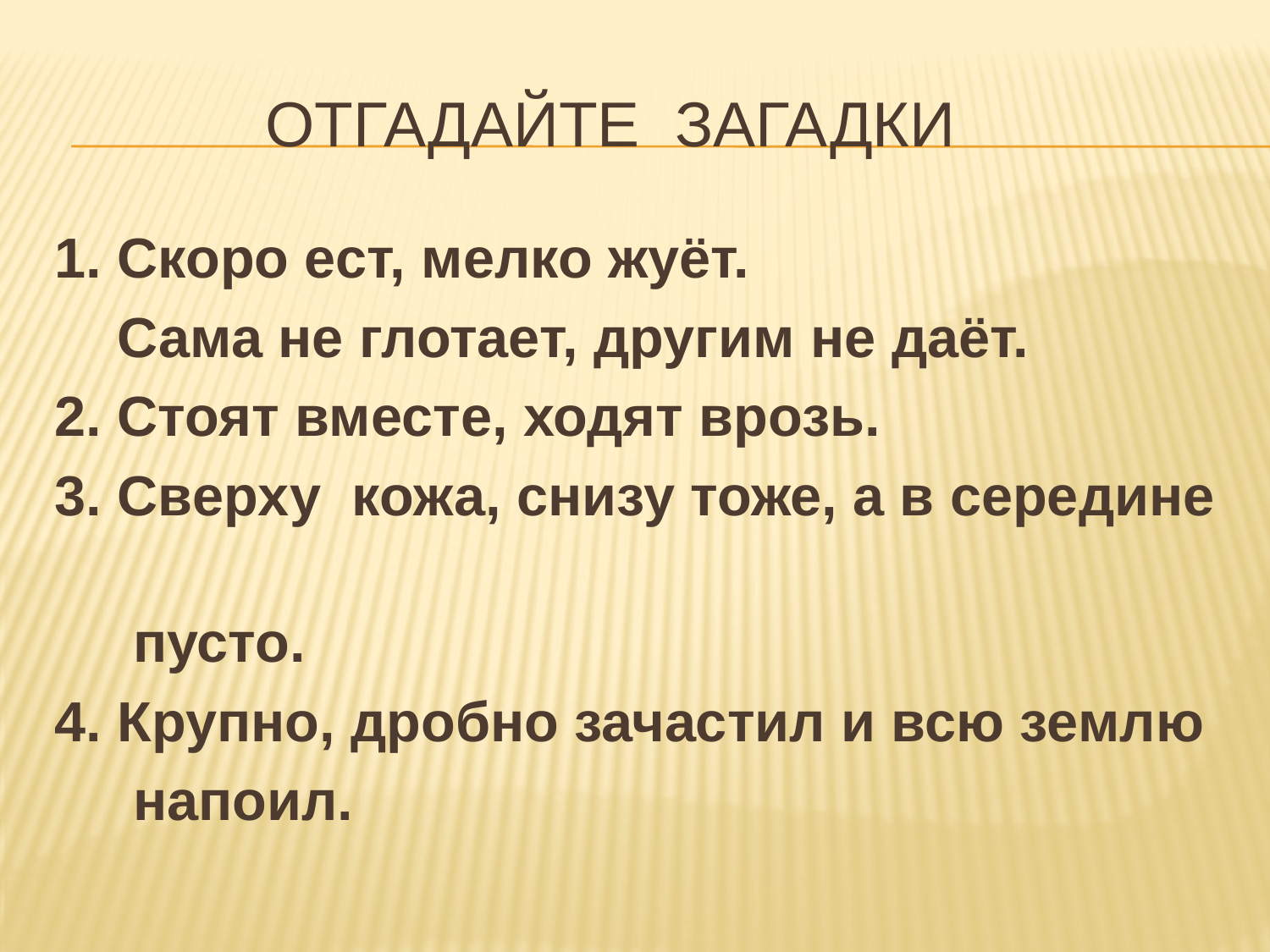

# отгадайте  загадки
1. Скоро ест, мелко жуёт.
    Сама не глотает, другим не даёт.
2. Стоят вместе, ходят врозь.
3. Сверху  кожа, снизу тоже, а в середине
     пусто.
4. Крупно, дробно зачастил и всю землю
     напоил.